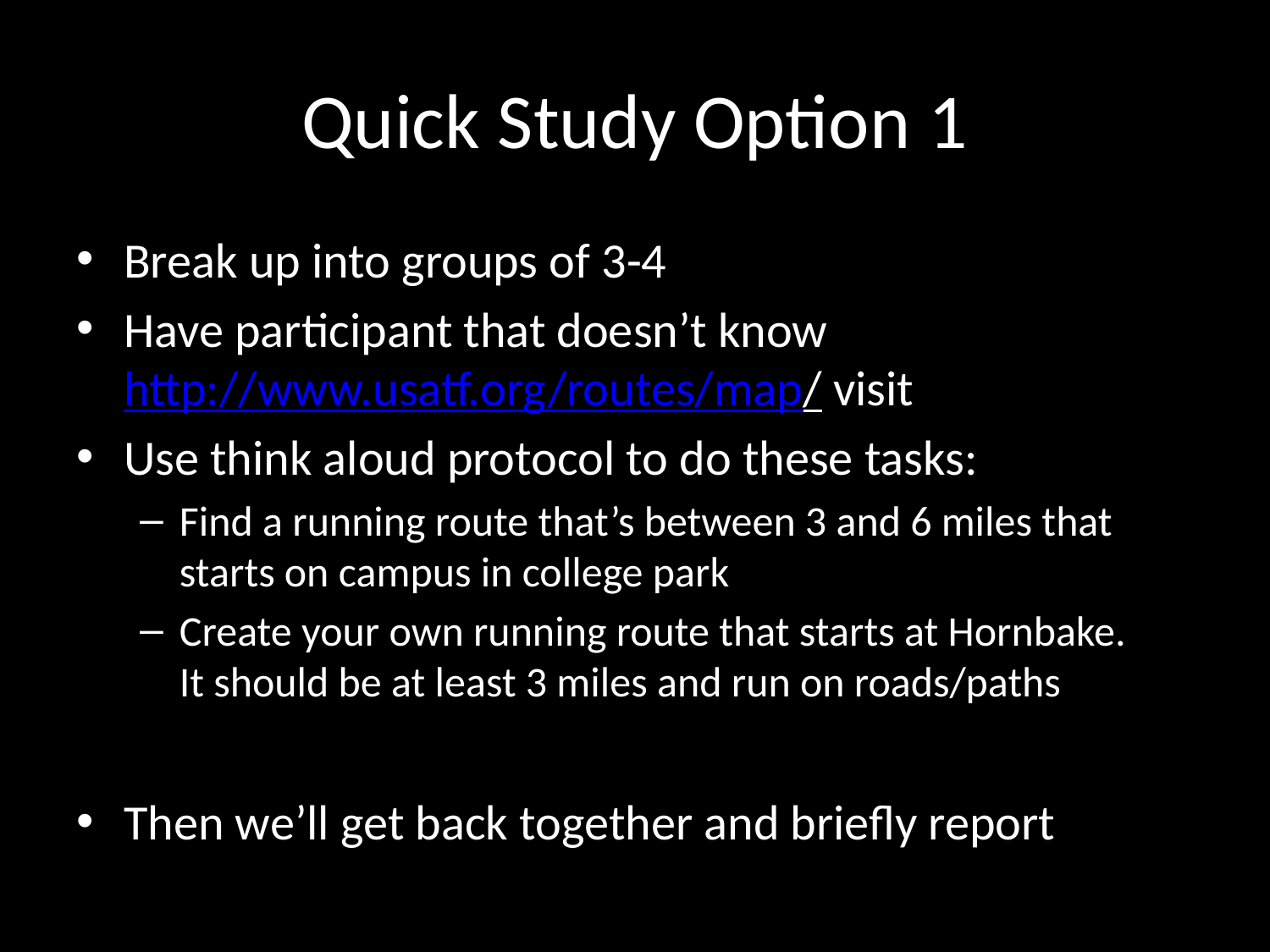

# Quick Study Option 1
Break up into groups of 3-4
Have participant that doesn’t know http://www.usatf.org/routes/map/ visit
Use think aloud protocol to do these tasks:
Find a running route that’s between 3 and 6 miles that starts on campus in college park
Create your own running route that starts at Hornbake. It should be at least 3 miles and run on roads/paths

Then we’ll get back together and briefly report